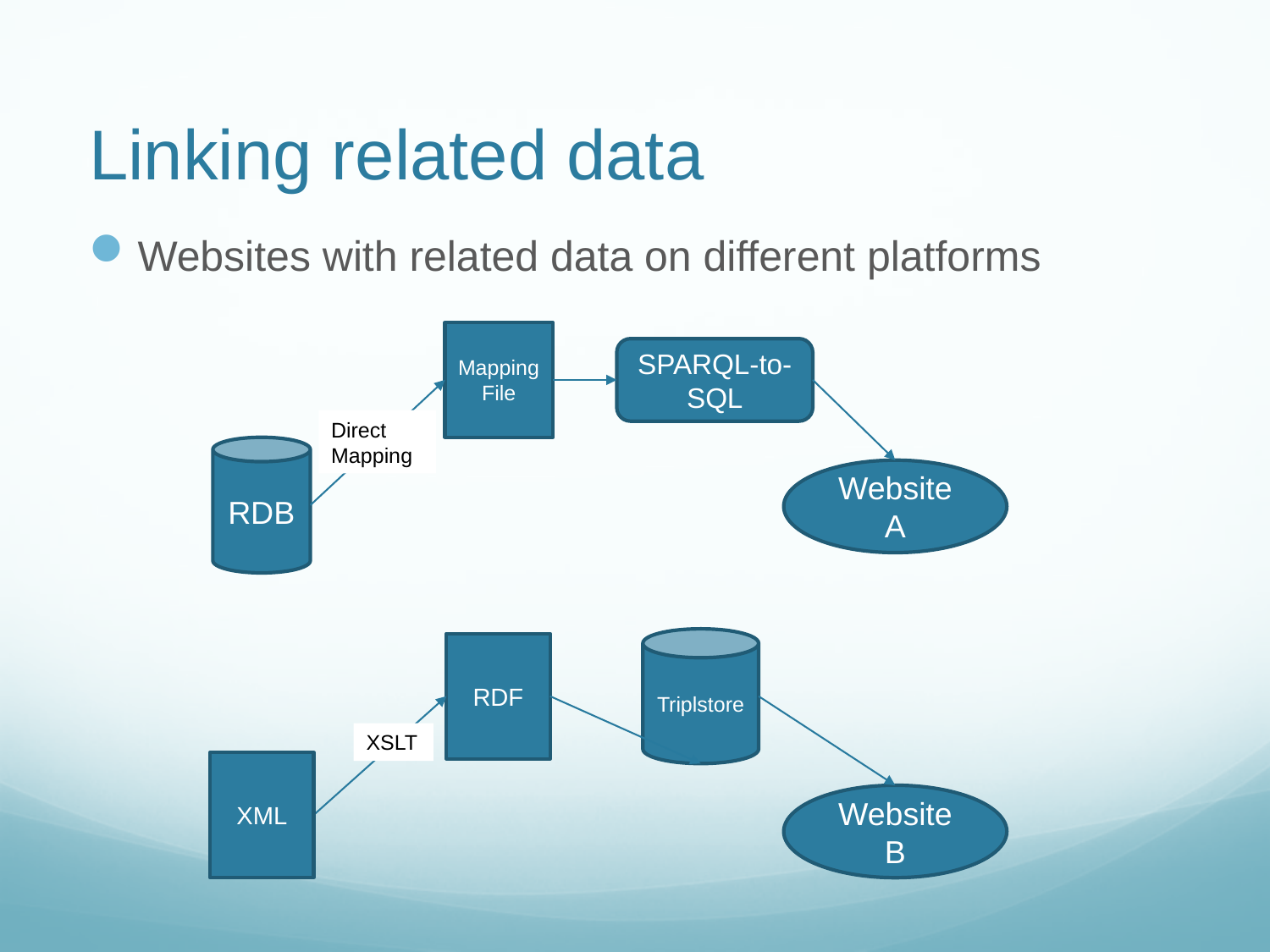

# Linking related data
Websites with related data on different platforms

Mapping File
SPARQL-to-SQL
Direct Mapping
RDB
Website A
Triplstore
RDF
XSLT
XML
Website B